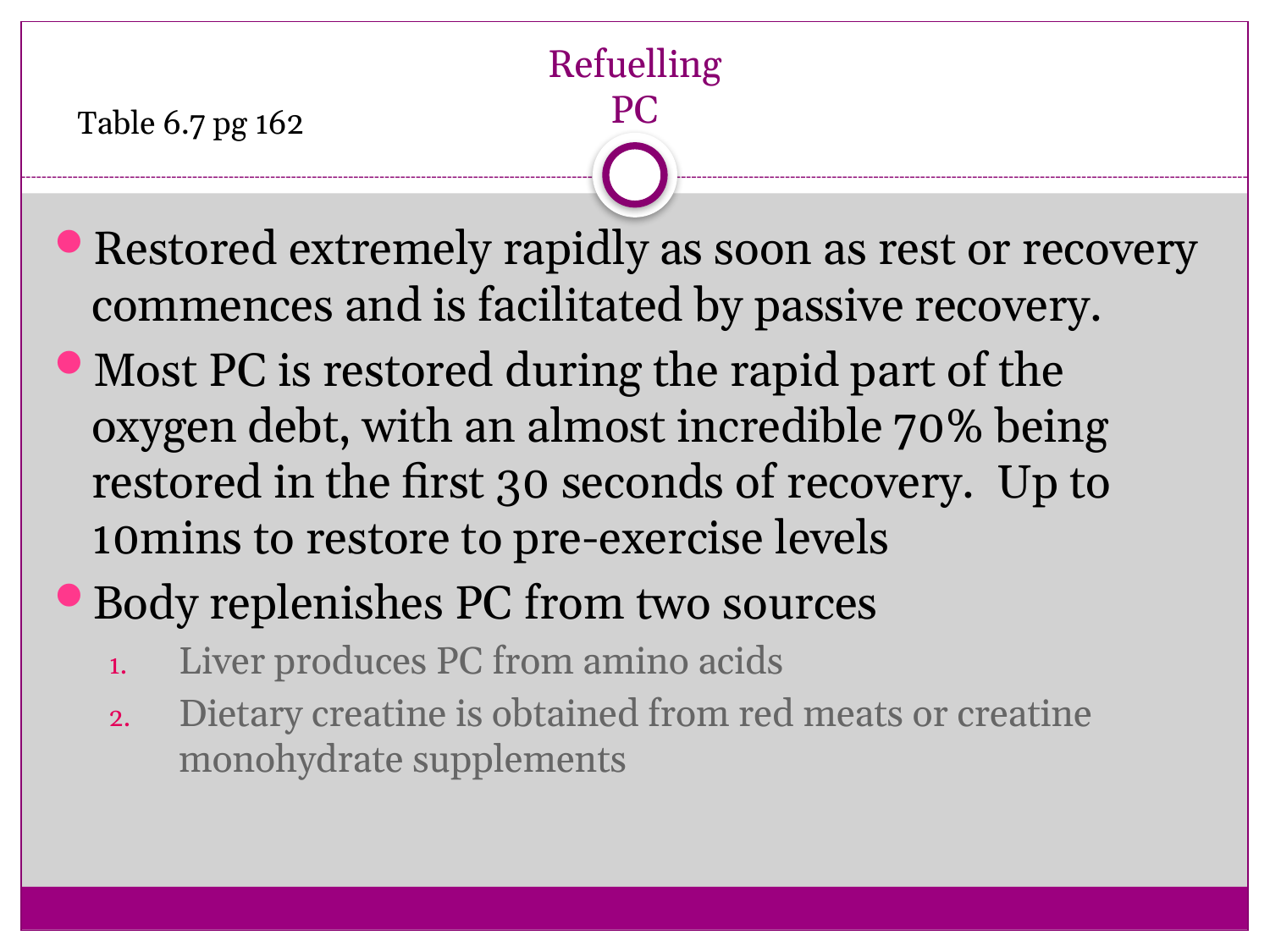

# Refuelling PC
Table 6.7 pg 162
Restored extremely rapidly as soon as rest or recovery commences and is facilitated by passive recovery.
Most PC is restored during the rapid part of the oxygen debt, with an almost incredible 70% being restored in the first 30 seconds of recovery.  Up to 10mins to restore to pre-exercise levels
Body replenishes PC from two sources
Liver produces PC from amino acids
Dietary creatine is obtained from red meats or creatine monohydrate supplements